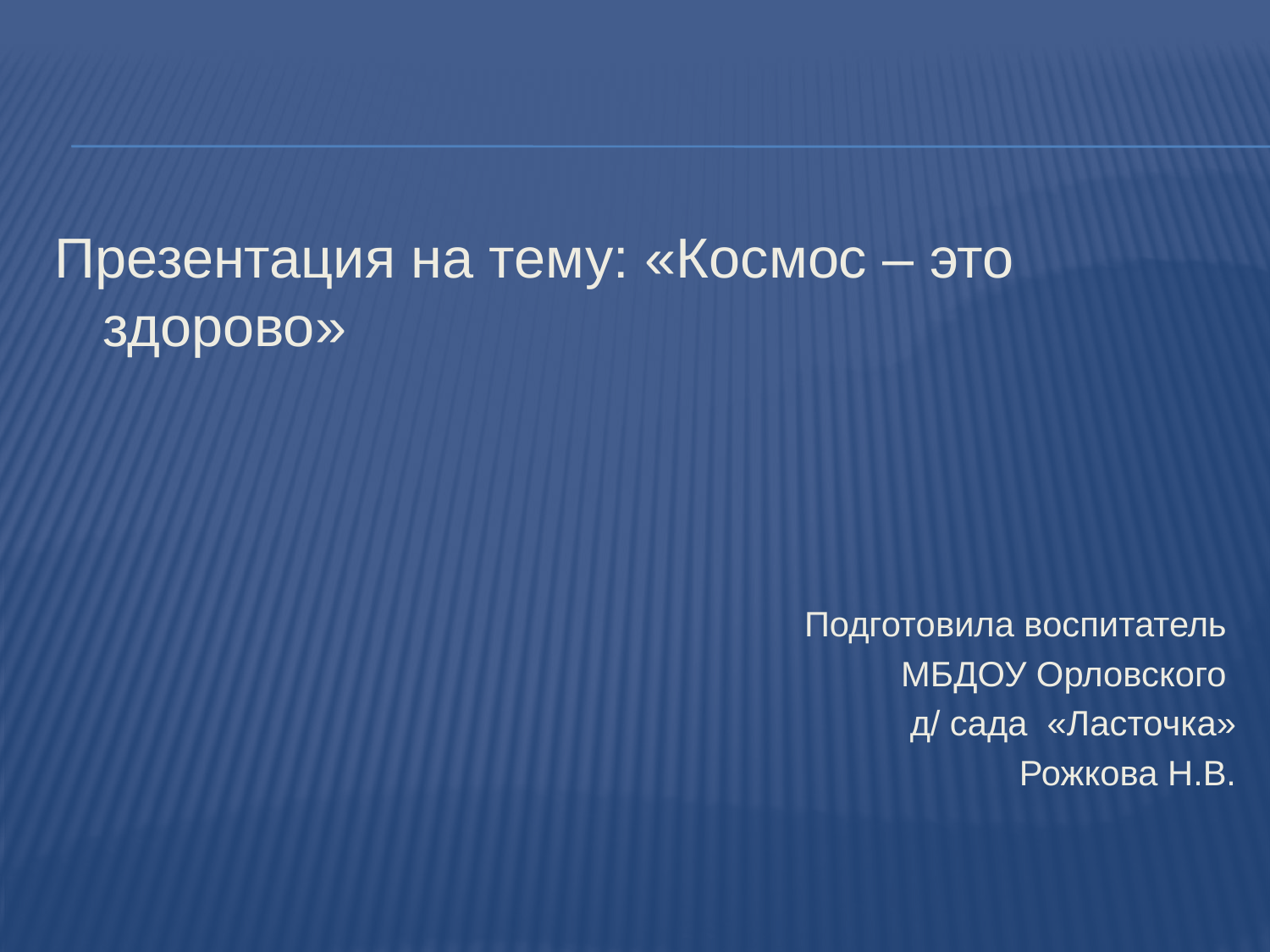

Презентация на тему: «Космос – это здорово»

Подготовила воспитатель
МБДОУ Орловского
д/ сада  «Ласточка»
Рожкова Н.В.